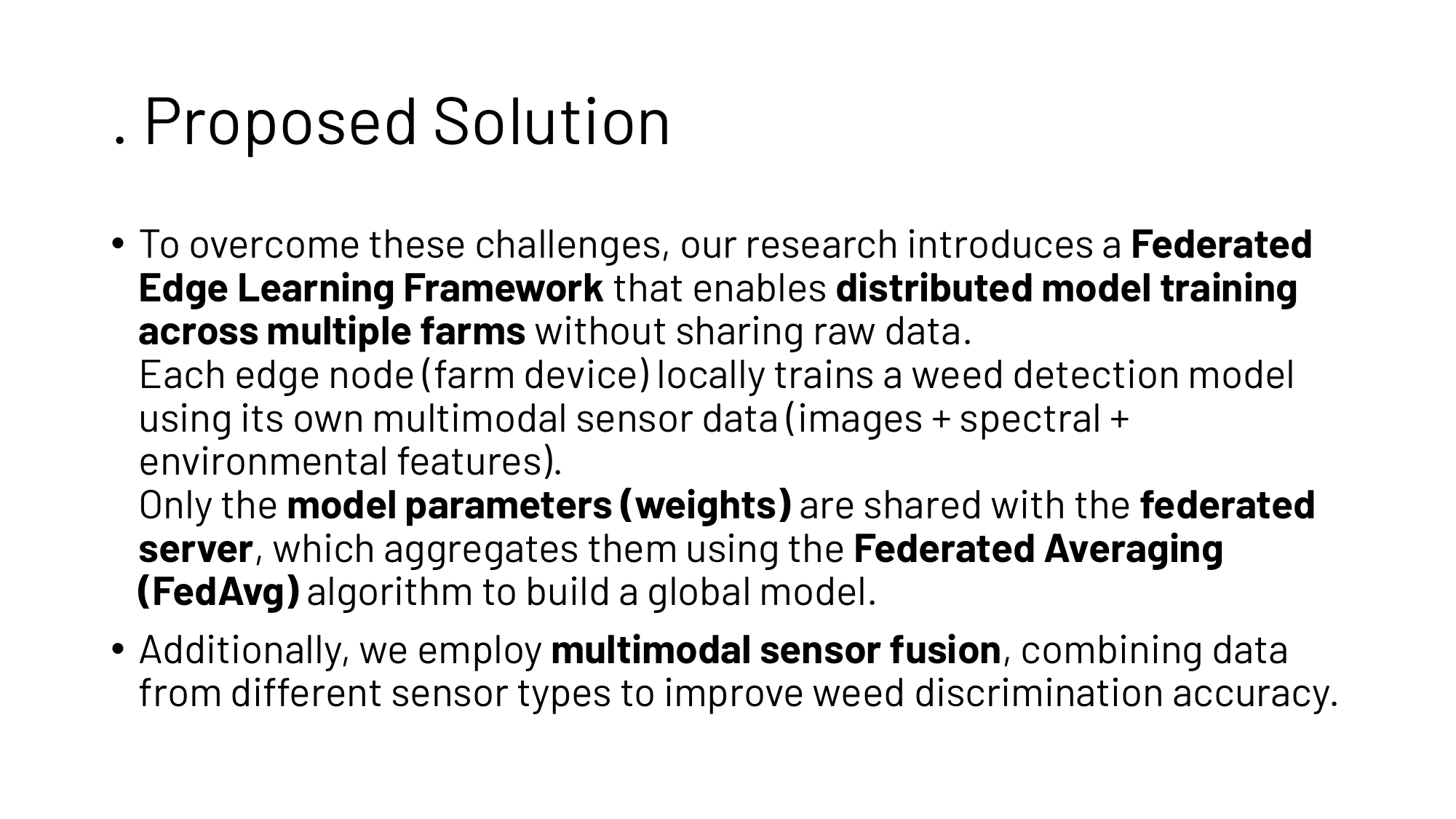

# . Proposed Solution
To overcome these challenges, our research introduces a Federated Edge Learning Framework that enables distributed model training across multiple farms without sharing raw data.
Each edge node (farm device) locally trains a weed detection model using its own multimodal sensor data (images + spectral + environmental features).
Only the model parameters (weights) are shared with the federated server, which aggregates them using the Federated Averaging (FedAvg) algorithm to build a global model.
Additionally, we employ multimodal sensor fusion, combining data from different sensor types to improve weed discrimination accuracy.